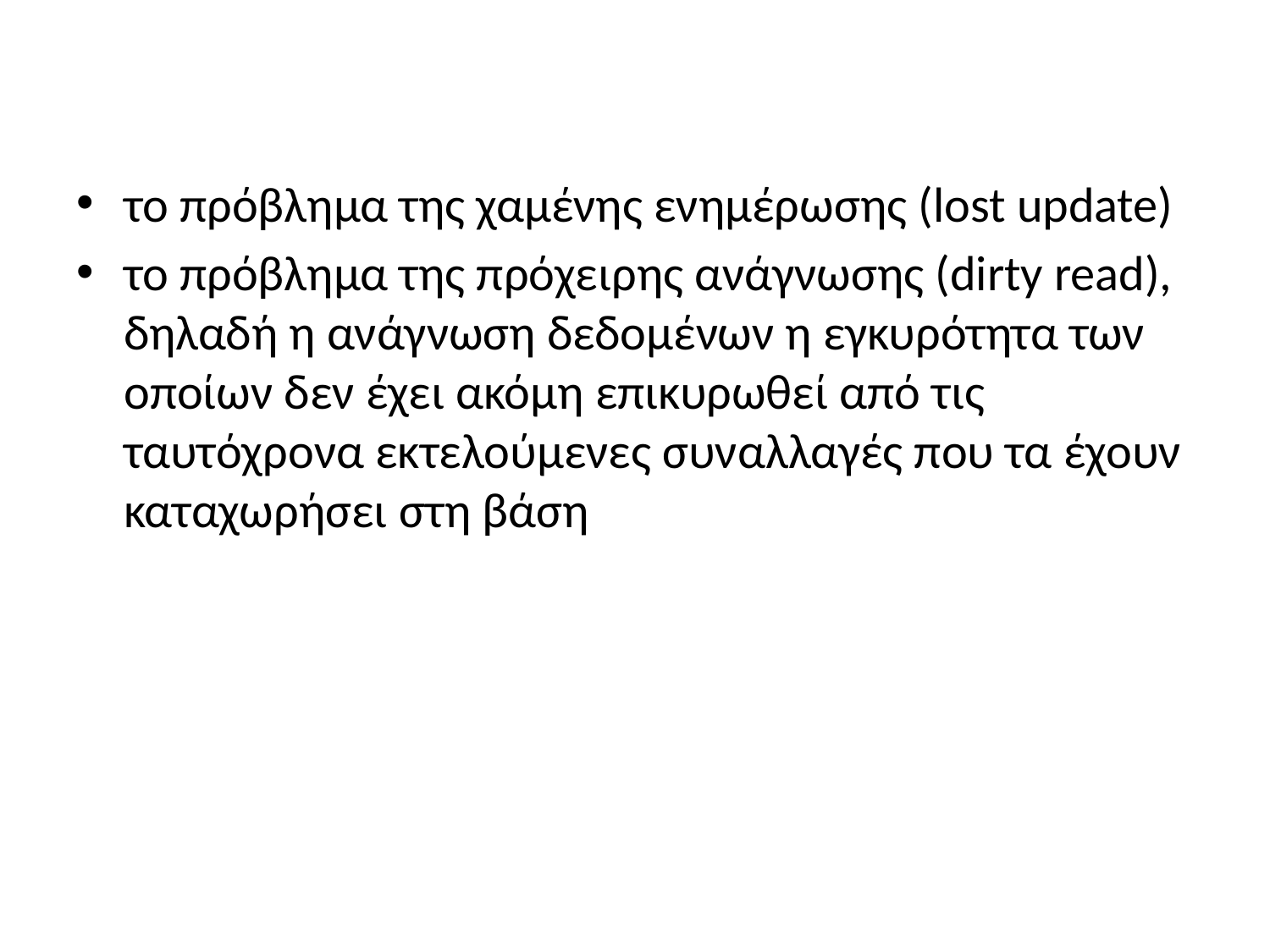

#
το πρόβλημα της χαμένης ενημέρωσης (lost update)
το πρόβλημα της πρόχειρης ανάγνωσης (dirty read), δηλαδή η ανάγνωση δεδομένων η εγκυρότητα των οποίων δεν έχει ακόμη επικυρωθεί από τις ταυτόχρονα εκτελούμενες συναλλαγές που τα έχουν καταχωρήσει στη βάση